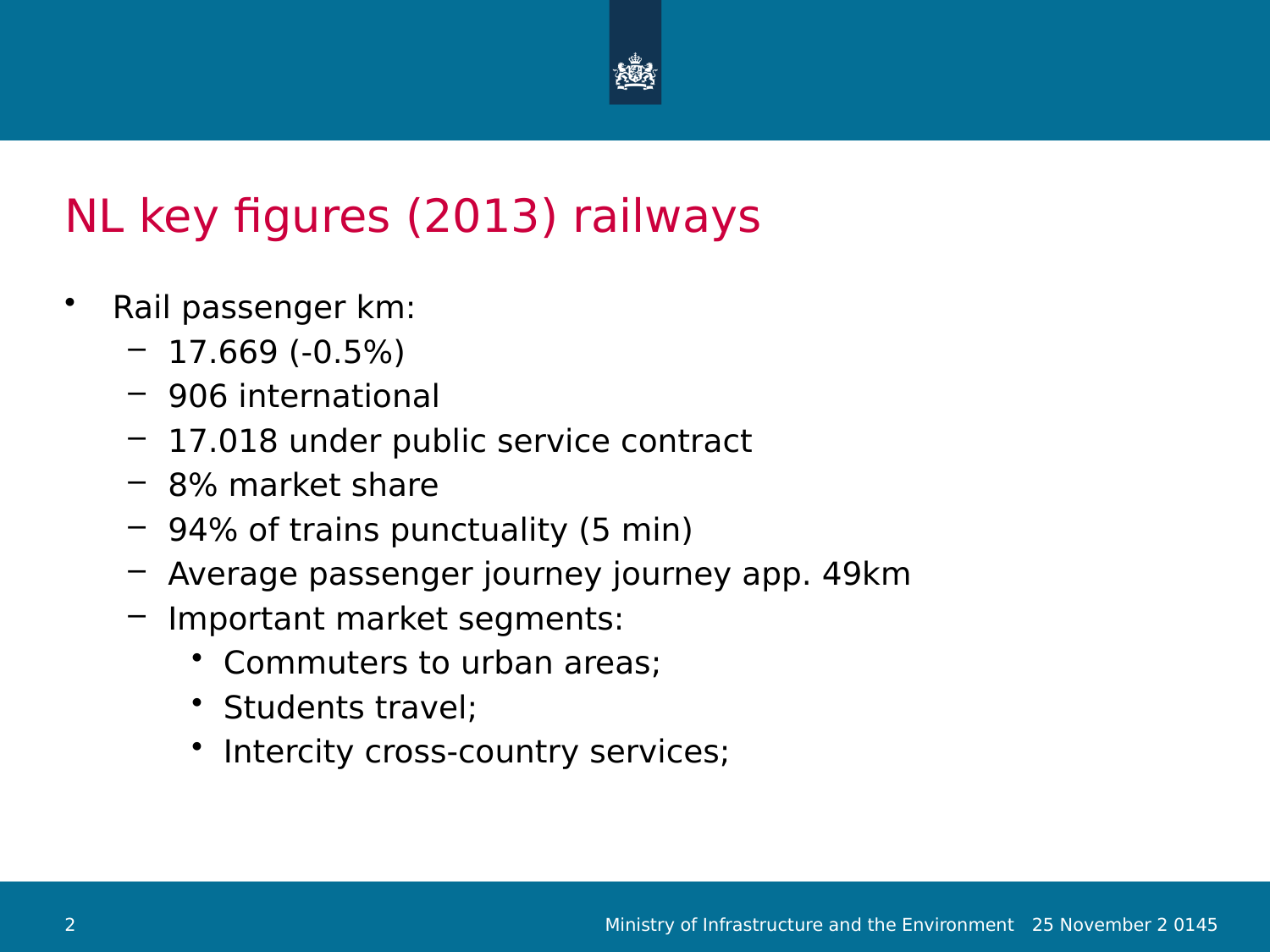

# NL key figures (2013) railways
Rail passenger km:
17.669 (-0.5%)
906 international
17.018 under public service contract
8% market share
94% of trains punctuality (5 min)
Average passenger journey journey app. 49km
Important market segments:
Commuters to urban areas;
Students travel;
Intercity cross-country services;

Ministry of Infrastructure and the Environment
2
25 November 2 0145